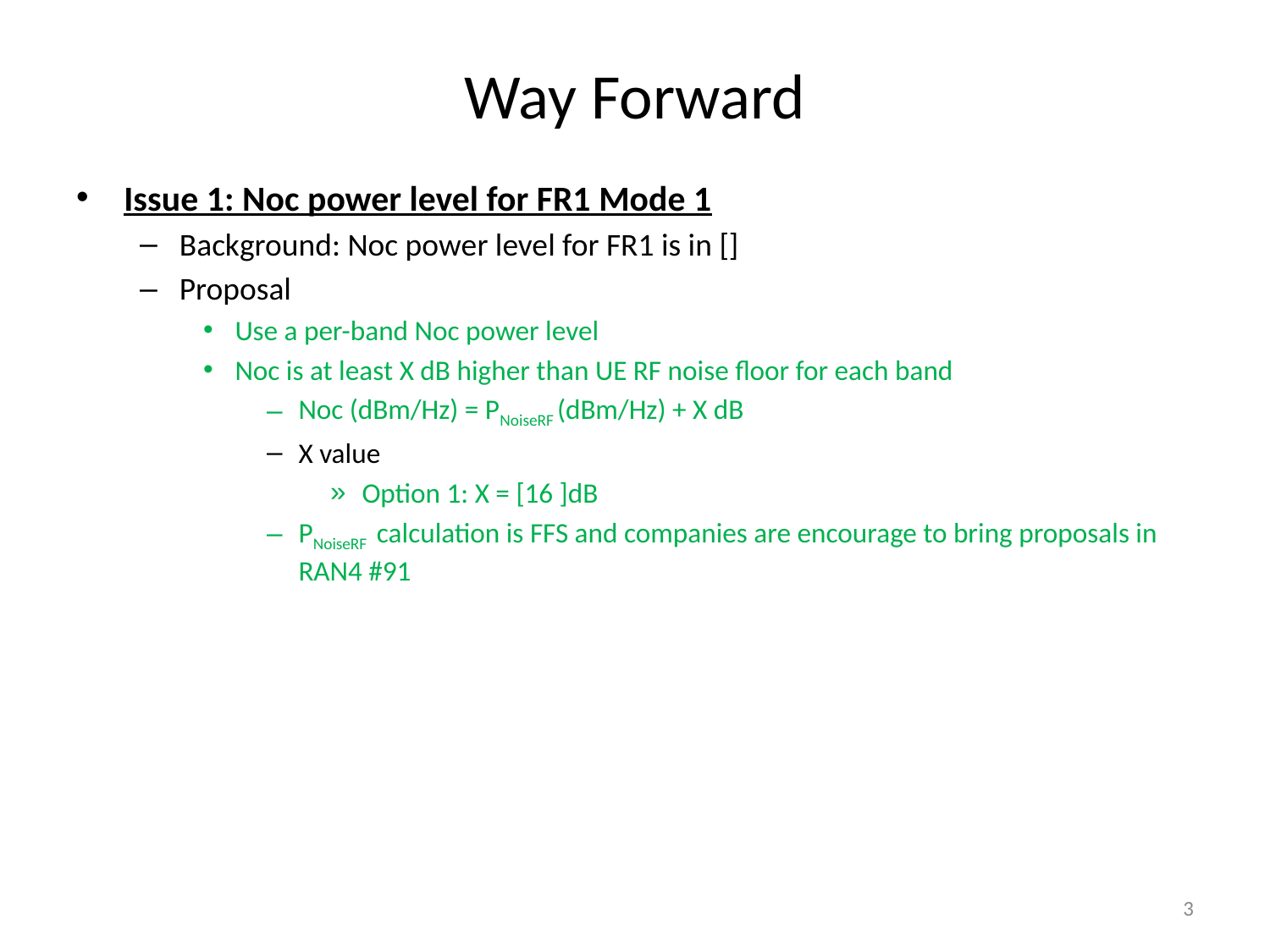

# Way Forward
Issue 1: Noc power level for FR1 Mode 1
Background: Noc power level for FR1 is in []
Proposal
Use a per-band Noc power level
Noc is at least X dB higher than UE RF noise floor for each band
Noc (dBm/Hz) = PNoiseRF (dBm/Hz) + X dB
X value
Option 1: X = [16 ]dB
PNoiseRF  calculation is FFS and companies are encourage to bring proposals in RAN4 #91
3